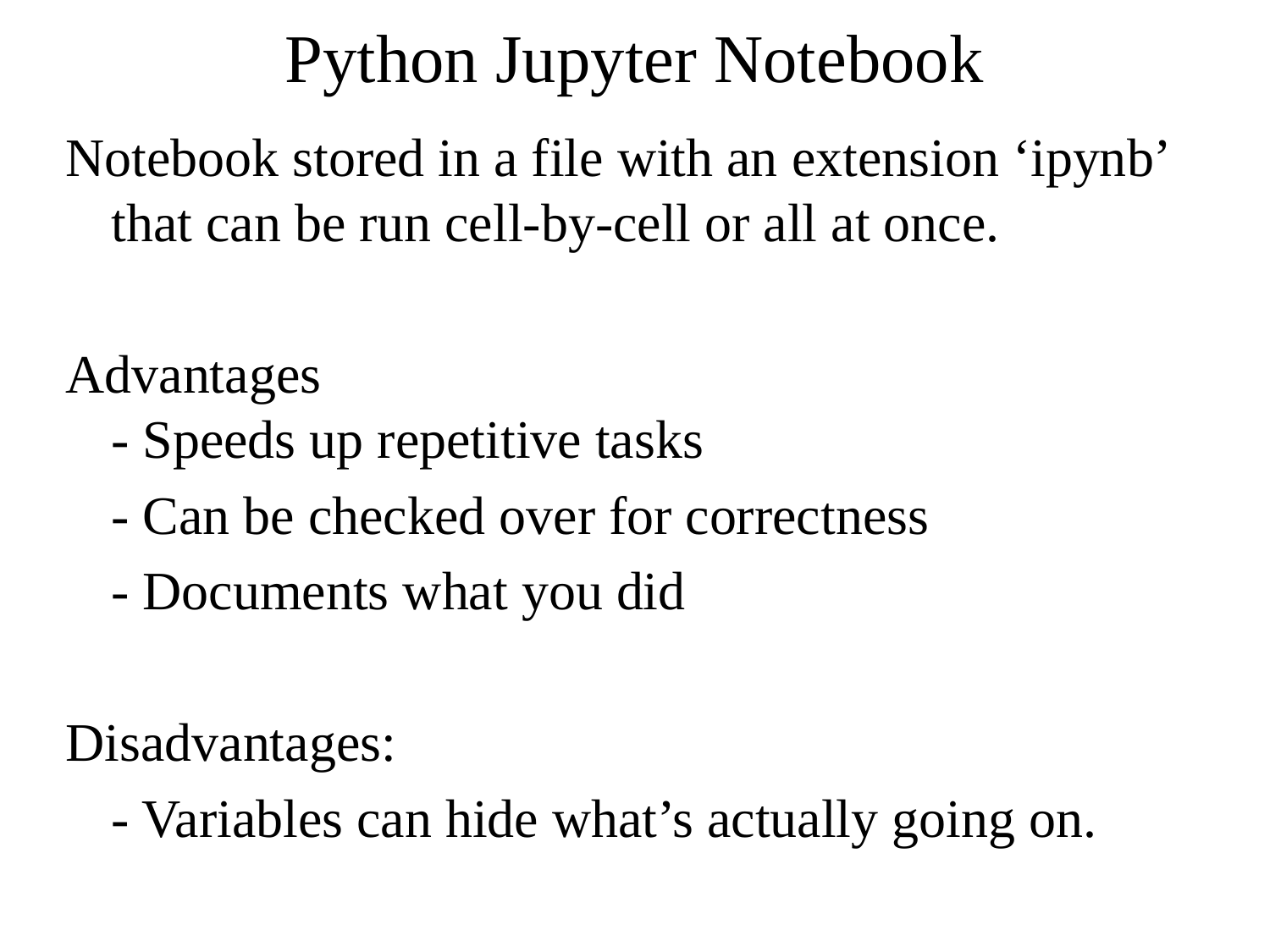

# Python Jupyter Notebook
Notebook stored in a file with an extension ‘ipynb’ that can be run cell-by-cell or all at once.

Advantages
- Speeds up repetitive tasks
	- Can be checked over for correctness
	- Documents what you did

Disadvantages:
	- Variables can hide what’s actually going on.